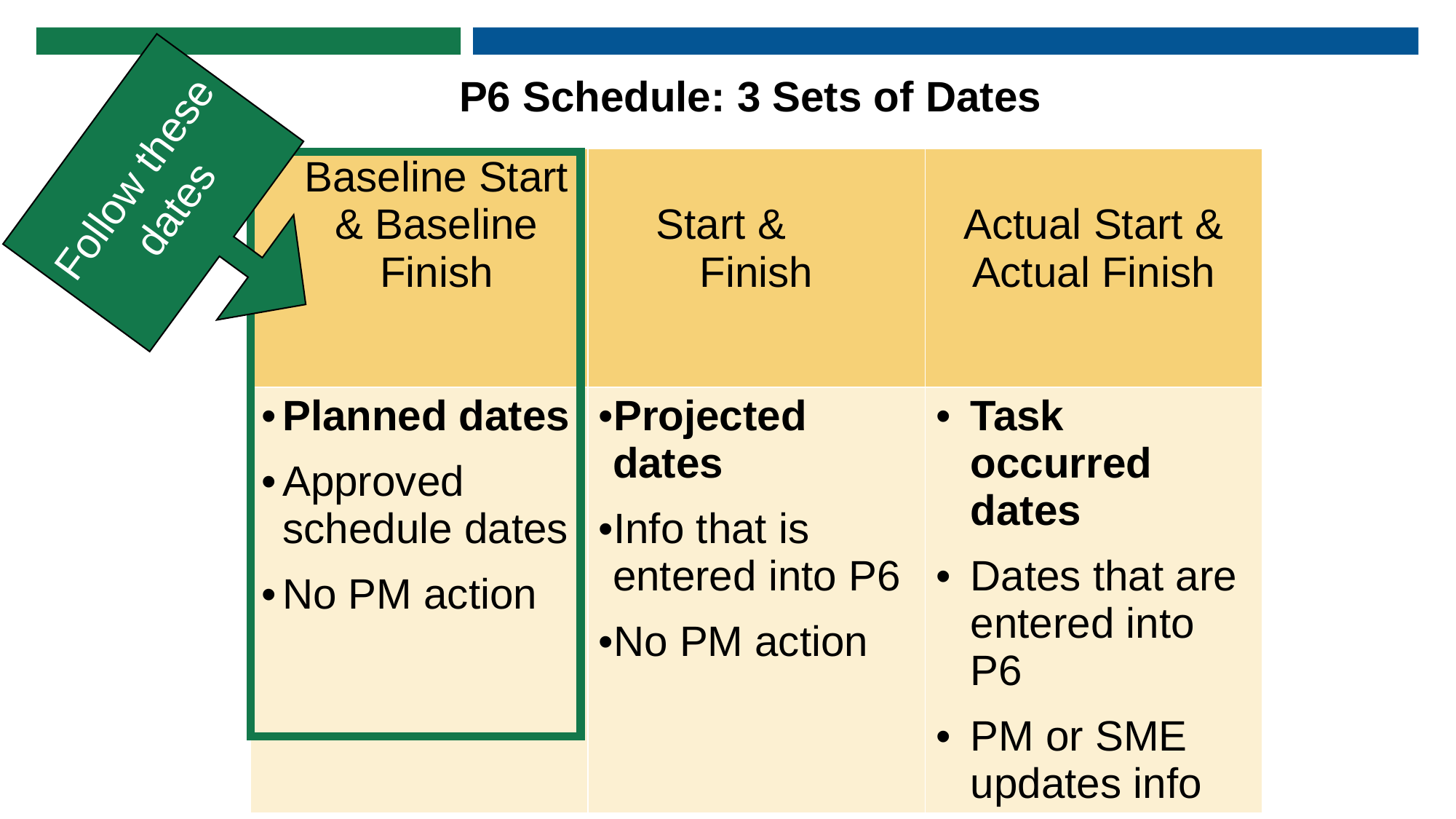

# P6 Schedule: 3 Sets of Dates
Follow these dates
| Baseline Start & Baseline Finish | Start & Finish | Actual Start & Actual Finish |
| --- | --- | --- |
| Planned dates Approved schedule dates No PM action | Projected dates Info that is entered into P6 No PM action | Task occurred dates Dates that are entered into P6 PM or SME updates info |